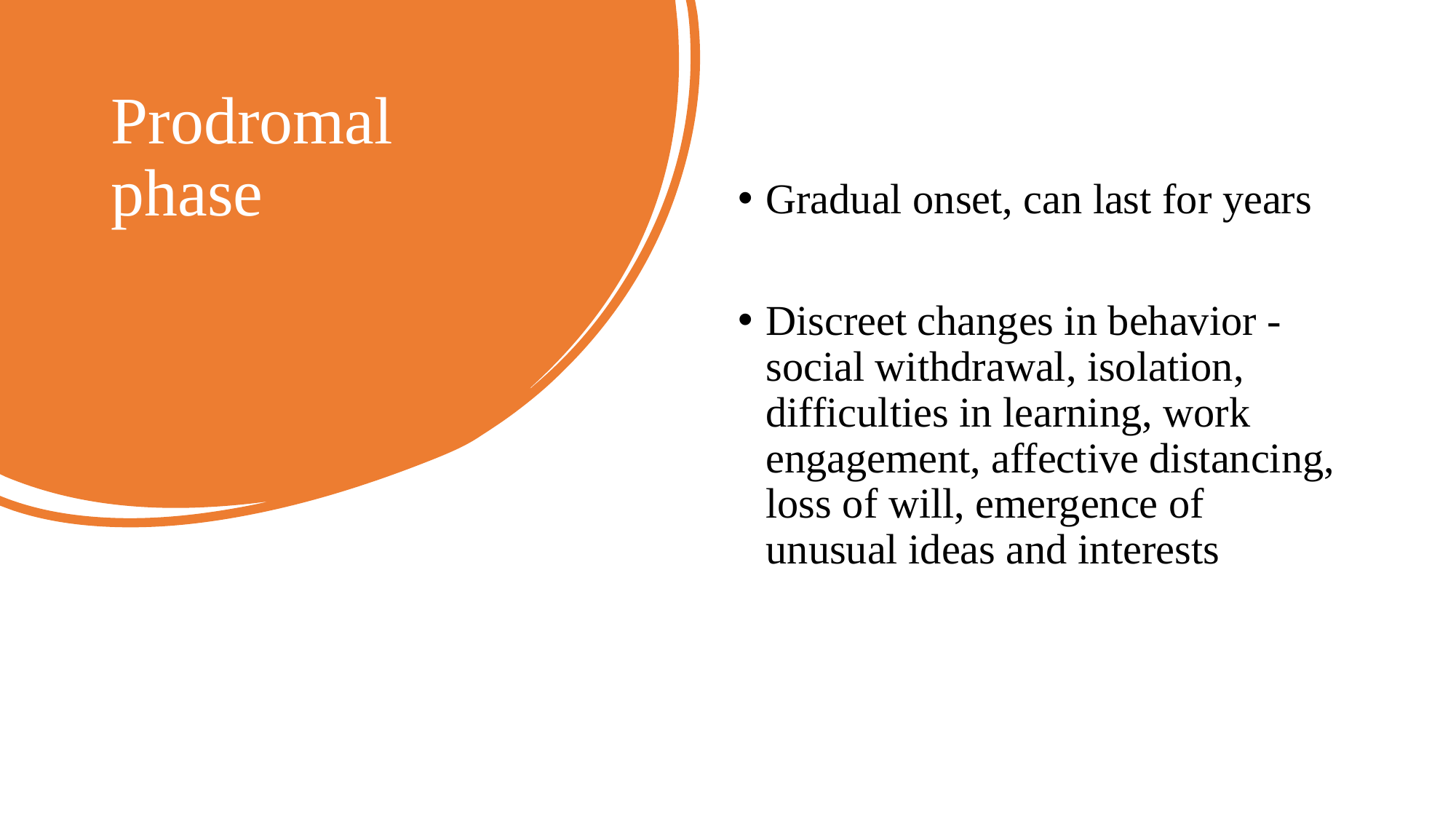

# Prodromal phase

Gradual onset, can last for years

Discreet changes in behavior - social withdrawal, isolation, difficulties in learning, work engagement, affective distancing, loss of will, emergence of unusual ideas and interests